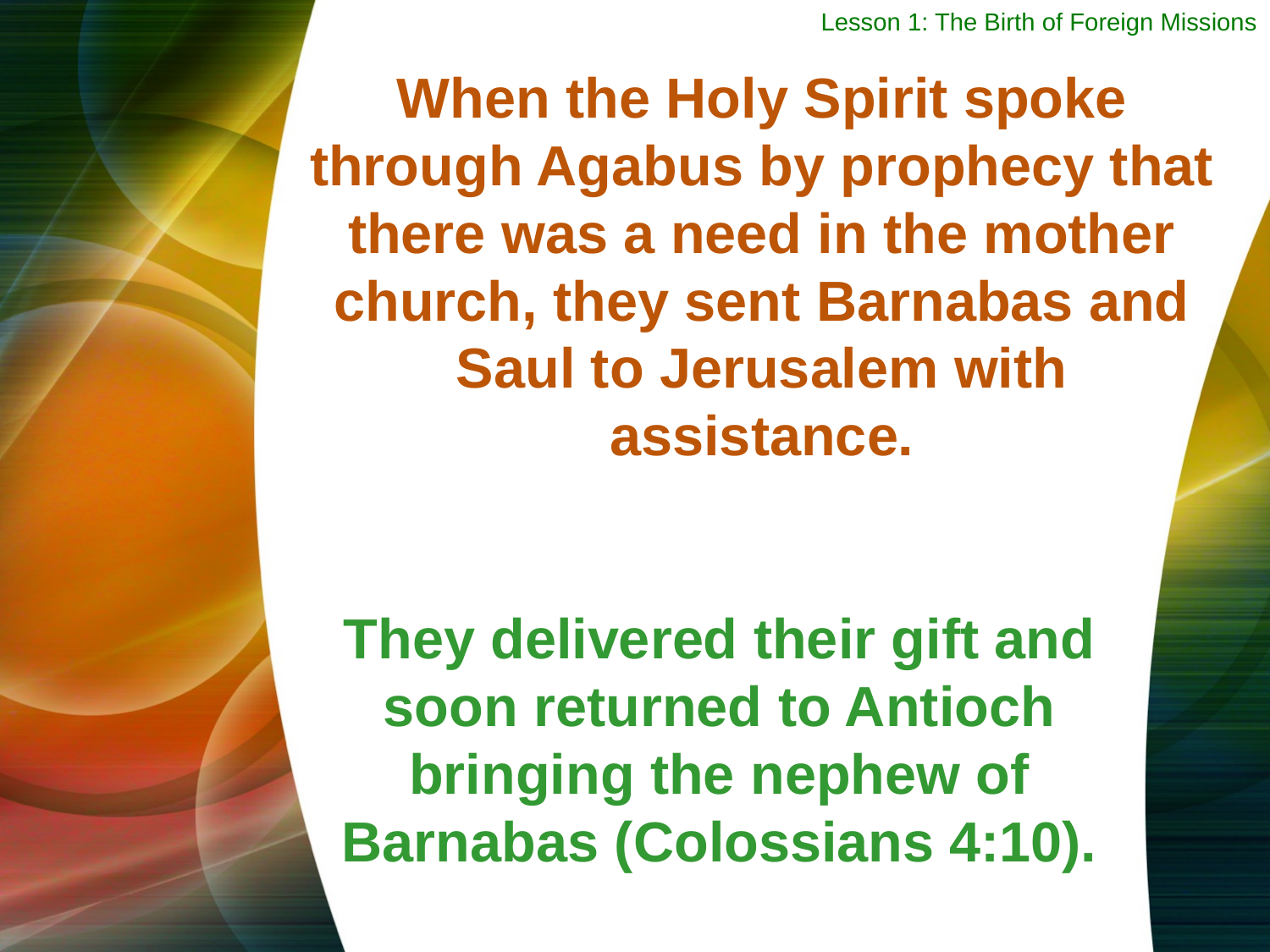

Lesson 1: The Birth of Foreign Missions
When the Holy Spirit spoke through Agabus by prophecy that there was a need in the mother church, they sent Barnabas and Saul to Jerusalem with assistance.
They delivered their gift and soon returned to Antioch bringing the nephew of Barnabas (Colossians 4:10).